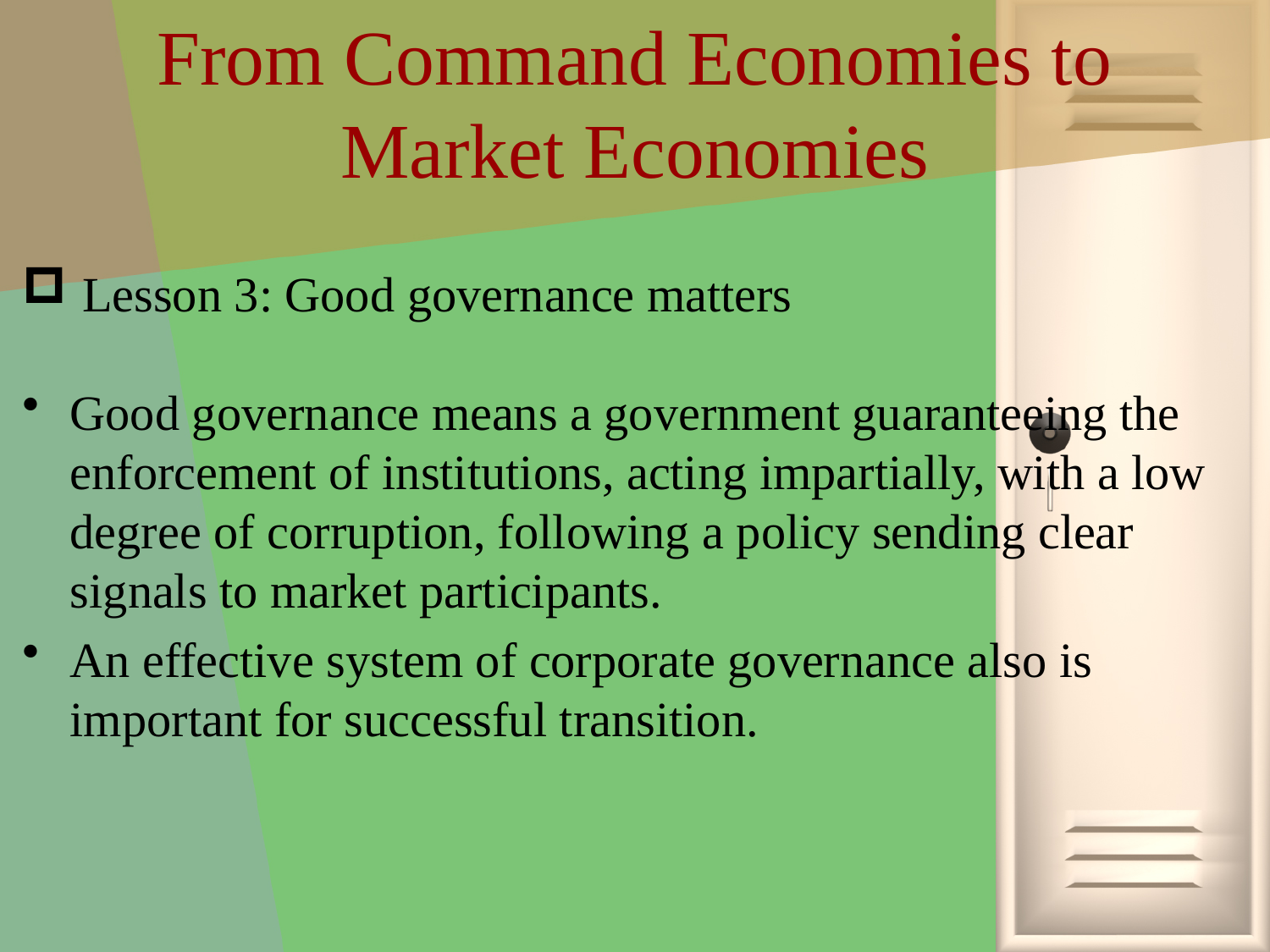

# From Command Economies to Market Economies
 Lesson 3: Good governance matters

Good governance means a government guaranteeing the enforcement of institutions, acting impartially, with a low degree of corruption, following a policy sending clear signals to market participants.
An effective system of corporate governance also is important for successful transition.